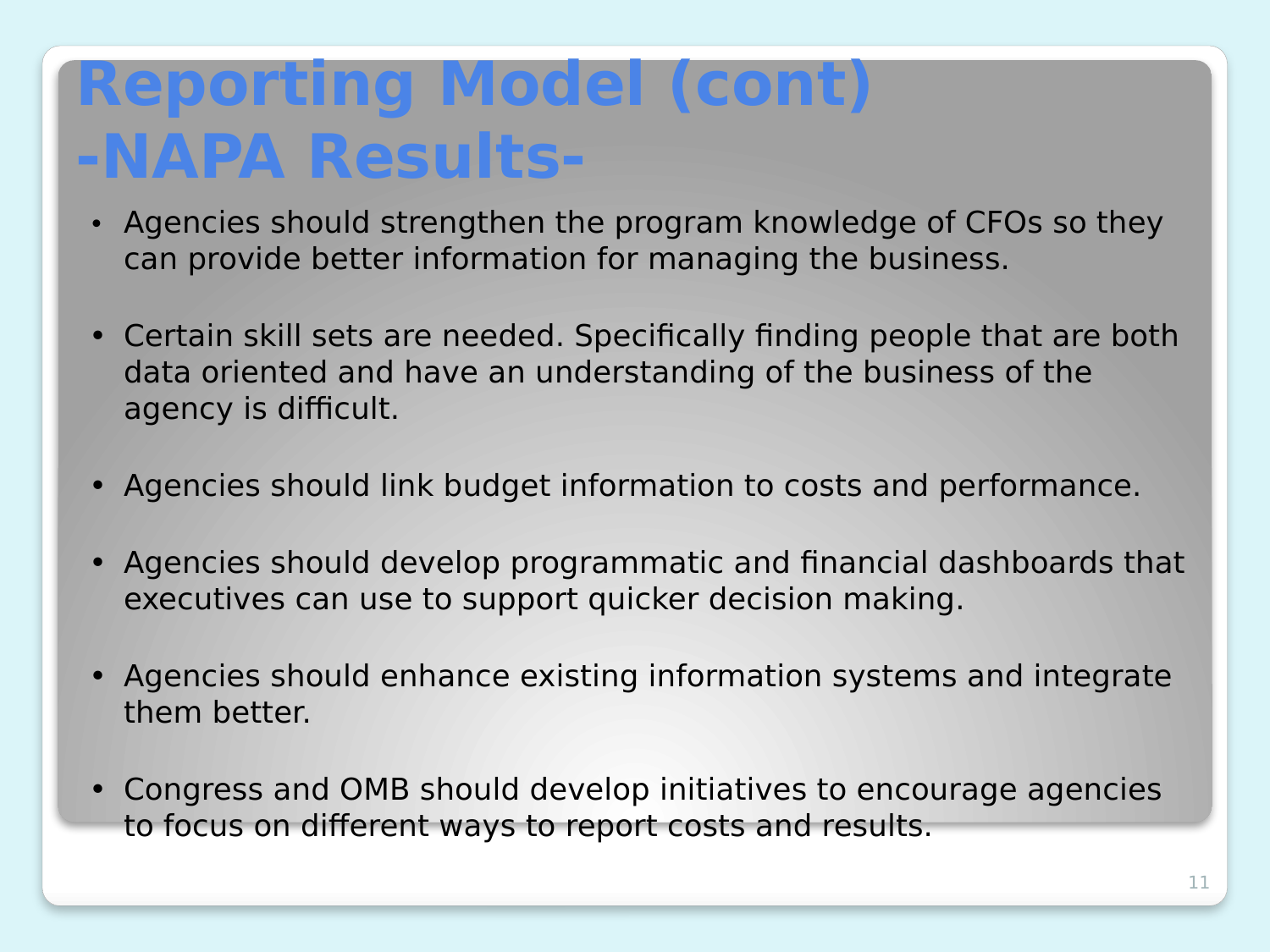

# Reporting Model (cont) -NAPA Results-
•	Agencies should strengthen the program knowledge of CFOs so they can provide better information for managing the business.

•	Certain skill sets are needed. Specifically finding people that are both data oriented and have an understanding of the business of the agency is difficult.

•	Agencies should link budget information to costs and performance.

•	Agencies should develop programmatic and financial dashboards that executives can use to support quicker decision making.

•	Agencies should enhance existing information systems and integrate them better.

•	Congress and OMB should develop initiatives to encourage agencies to focus on different ways to report costs and results.

11